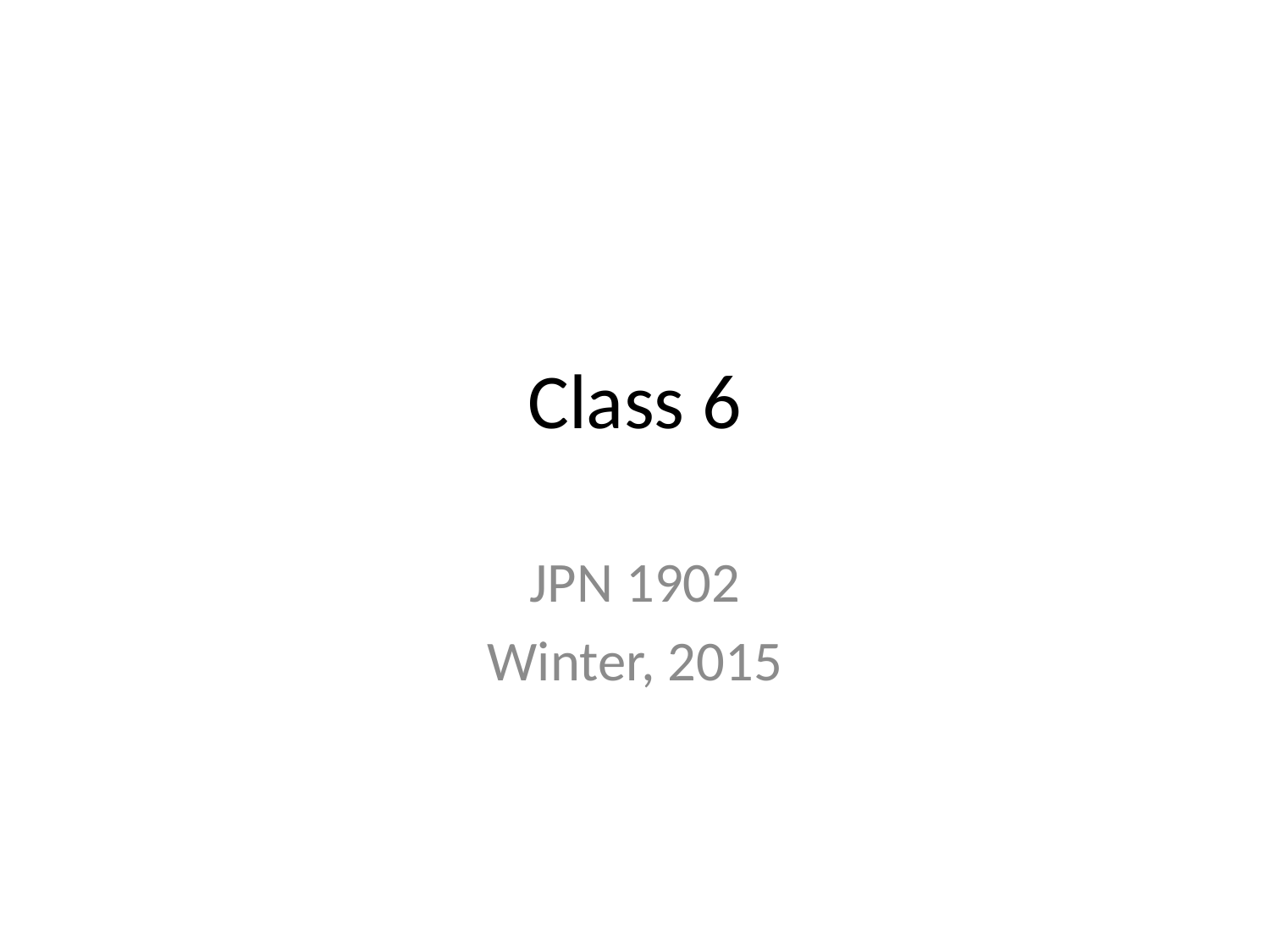

# Class 6
JPN 1902
Winter, 2015